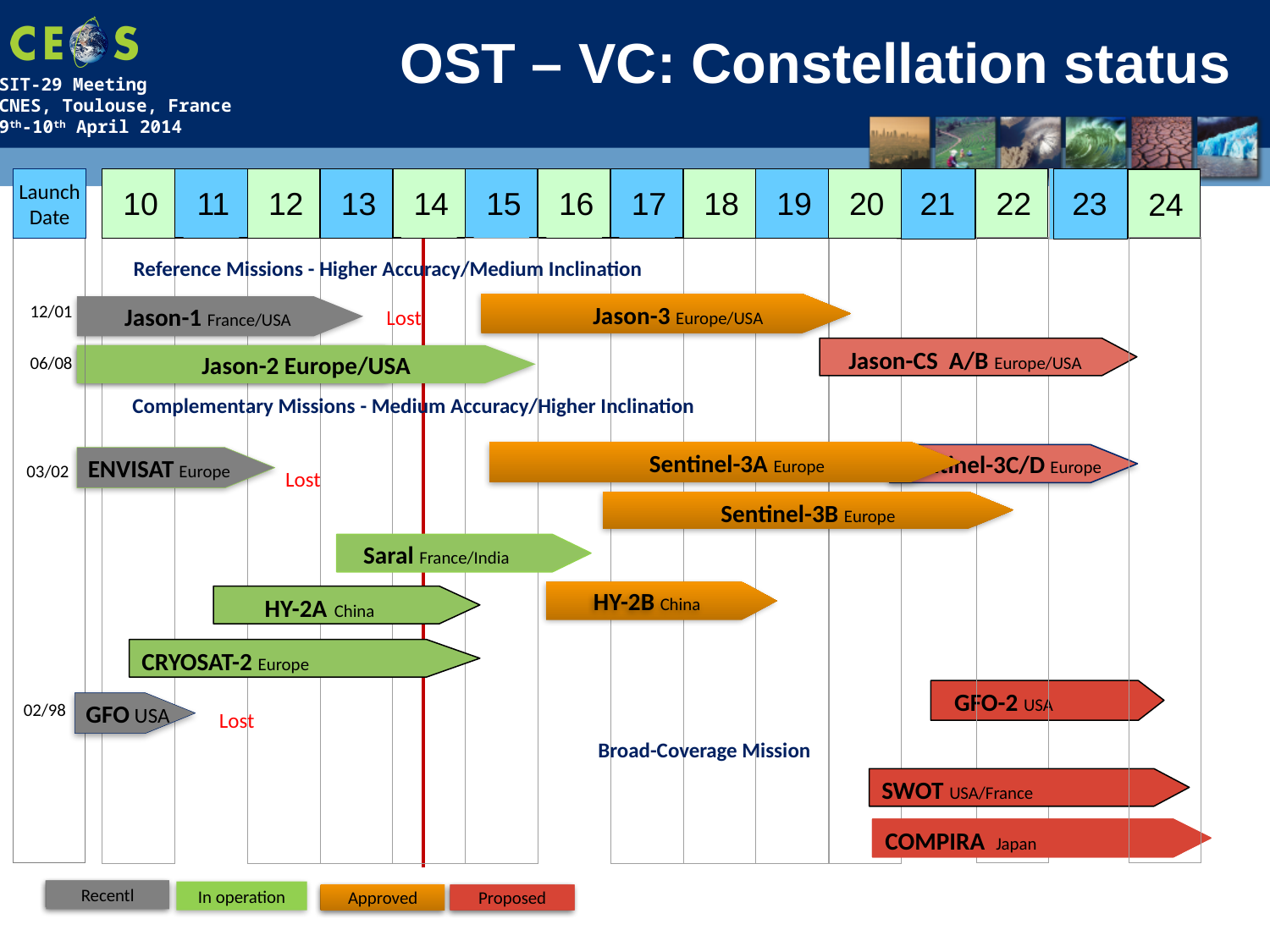

# OST – VC: Constellation status

10

11

12

13

14

15

16

17

18

19

20

Launch
Date

22

24

21
23

Reference Missions - Higher Accuracy/Medium Inclination
Lost
       Jason-3 Europe/USA

12/01
Jason-1 France/USA
   Jason-CS  A/B Europe/USA
06/08

Jason-2 Europe/USA
Complementary Missions - Medium Accuracy/Higher Inclination
       Sentinel-3A Europe

Sentinel-3C/D Europe
  ENVISAT Europe
03/02
Lost
 Sentinel-3B Europe

Saral France/India

 HY-2B China

HY-2A China

CRYOSAT-2 Europe
  GFO-2 USA
02/98
  GFO USA
Lost
Broad-Coverage Mission

SWOT USA/France

COMPIRA  Japan

Recentl

In operation

Approved

Proposed